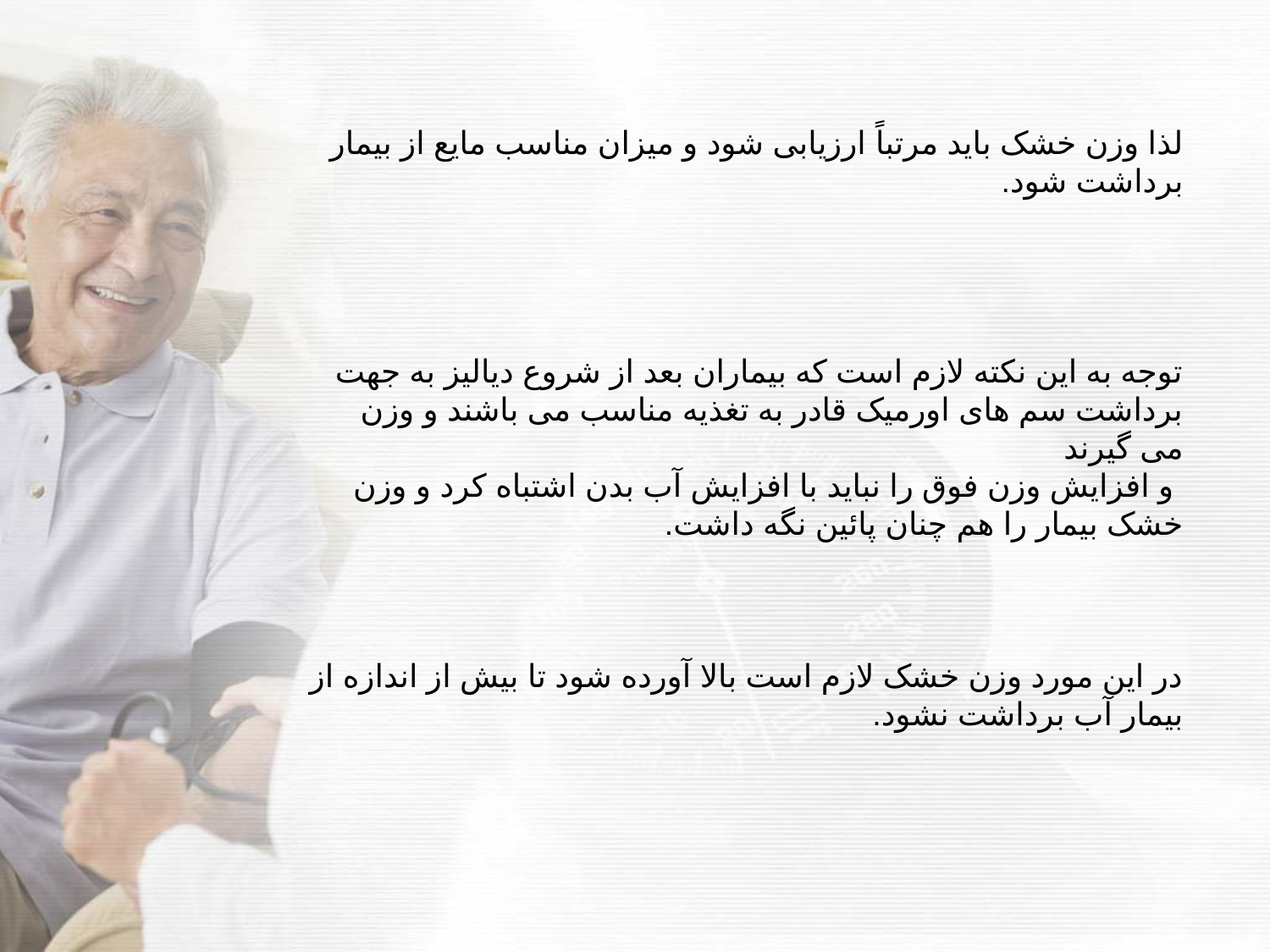

لذا وزن خشک باید مرتباً ارزیابی شود و میزان مناسب مایع از بیمار برداشت شود.

توجه به این نکته لازم است که بیماران بعد از شروع دیالیز به جهت برداشت سم های اورمیک قادر به تغذیه مناسب می باشند و وزن می گیرند
 و افزایش وزن فوق را نباید با افزایش آب بدن اشتباه کرد و وزن خشک بیمار را هم چنان پائین نگه داشت.

در این مورد وزن خشک لازم است بالا آورده شود تا بیش از اندازه از بیمار آب برداشت نشود.